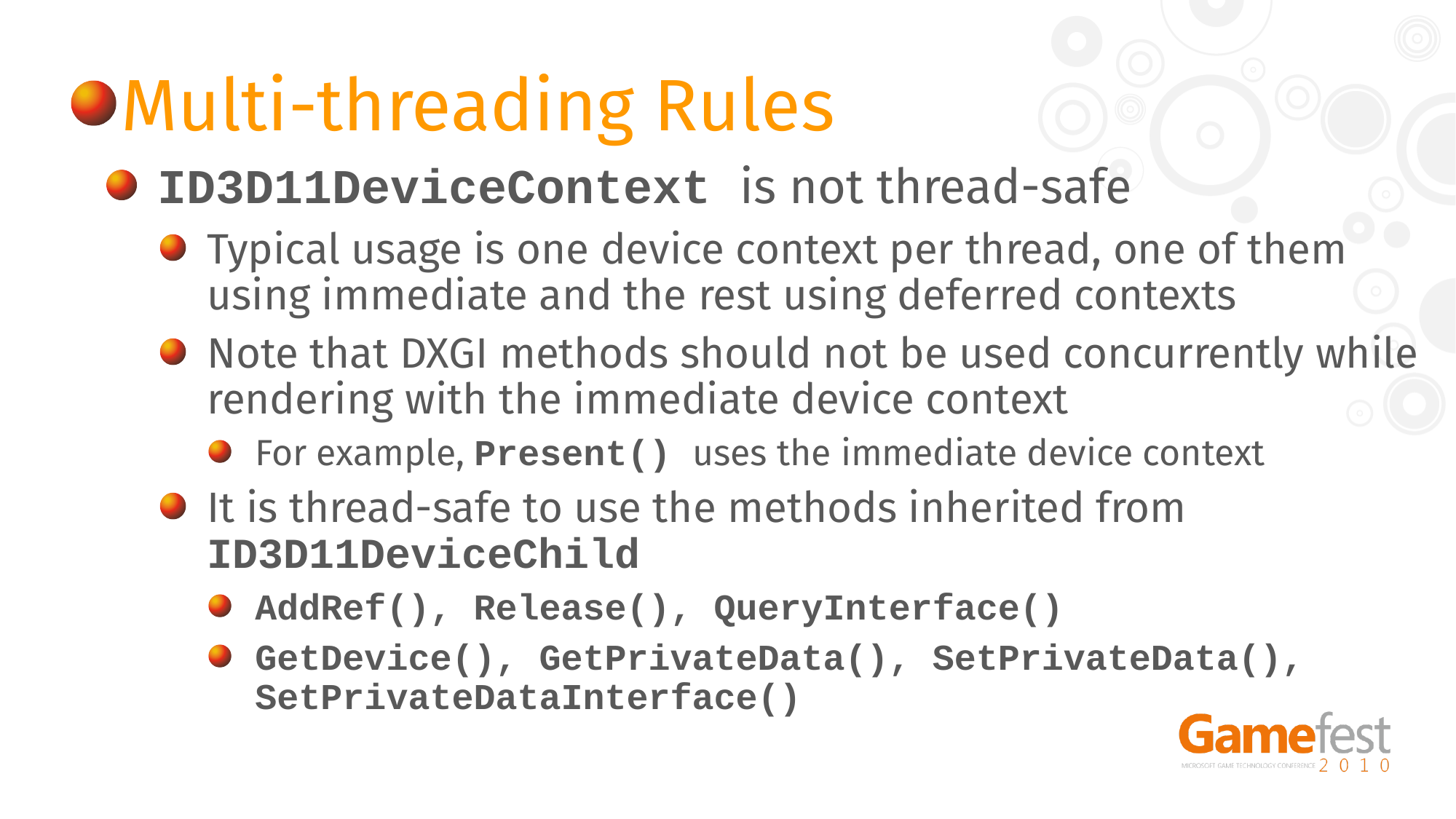

ID3D11DeviceContext is not thread-safe
Typical usage is one device context per thread, one of them using immediate and the rest using deferred contexts
Note that DXGI methods should not be used concurrently while rendering with the immediate device context
For example, Present() uses the immediate device context
It is thread-safe to use the methods inherited from ID3D11DeviceChild
AddRef(), Release(), QueryInterface()
GetDevice(), GetPrivateData(), SetPrivateData(), SetPrivateDataInterface()
Multi-threading Rules